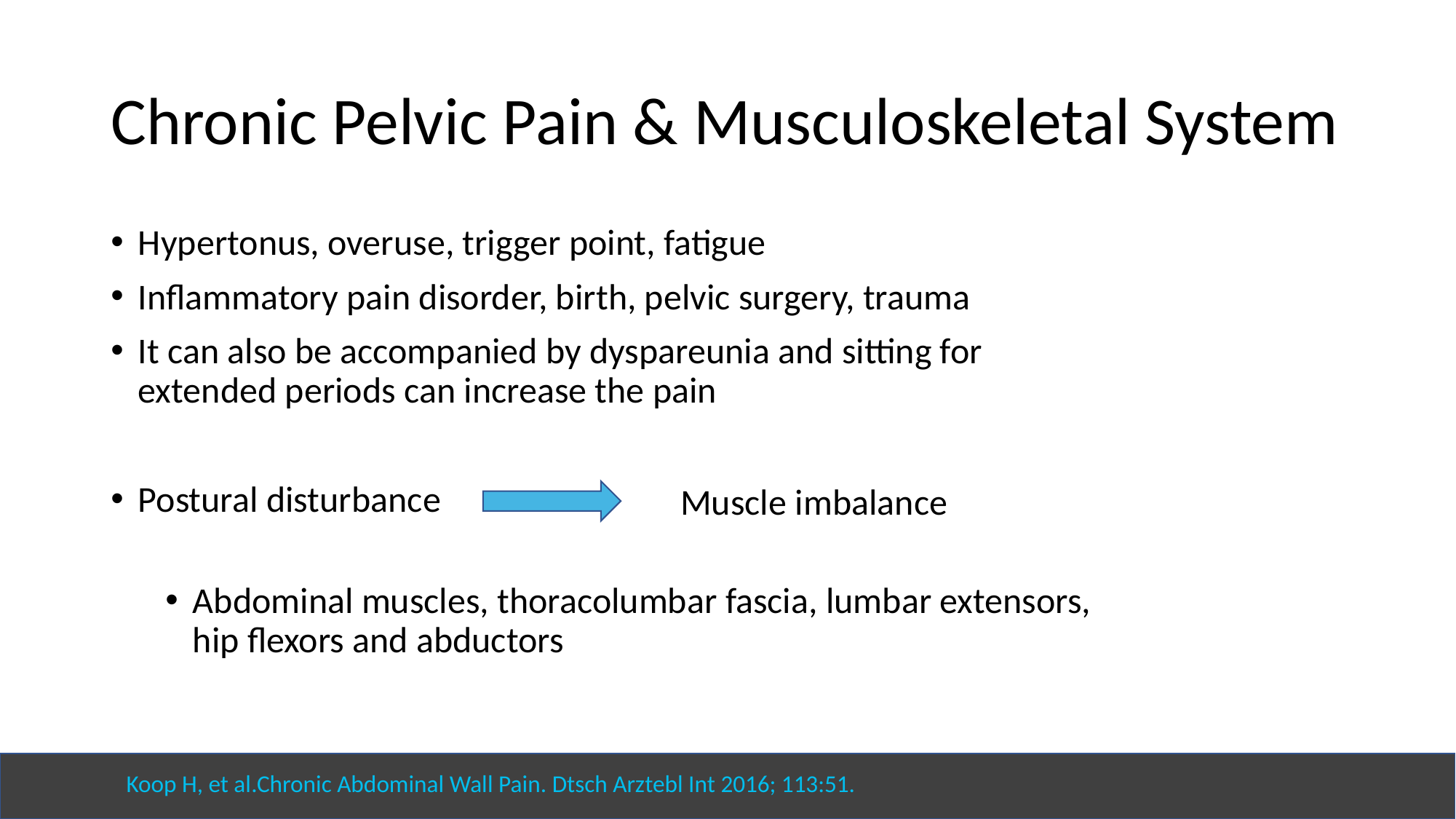

# Chronic Pelvic Pain & Musculoskeletal System
Hypertonus, overuse, trigger point, fatigue
Inflammatory pain disorder, birth, pelvic surgery, trauma
It can also be accompanied by dyspareunia and sitting for extended periods can increase the pain

Postural disturbance

Abdominal muscles, thoracolumbar fascia, lumbar extensors, hip flexors and abductors
Muscle imbalance

Koop H, et al.Chronic Abdominal Wall Pain. Dtsch Arztebl Int 2016; 113:51.